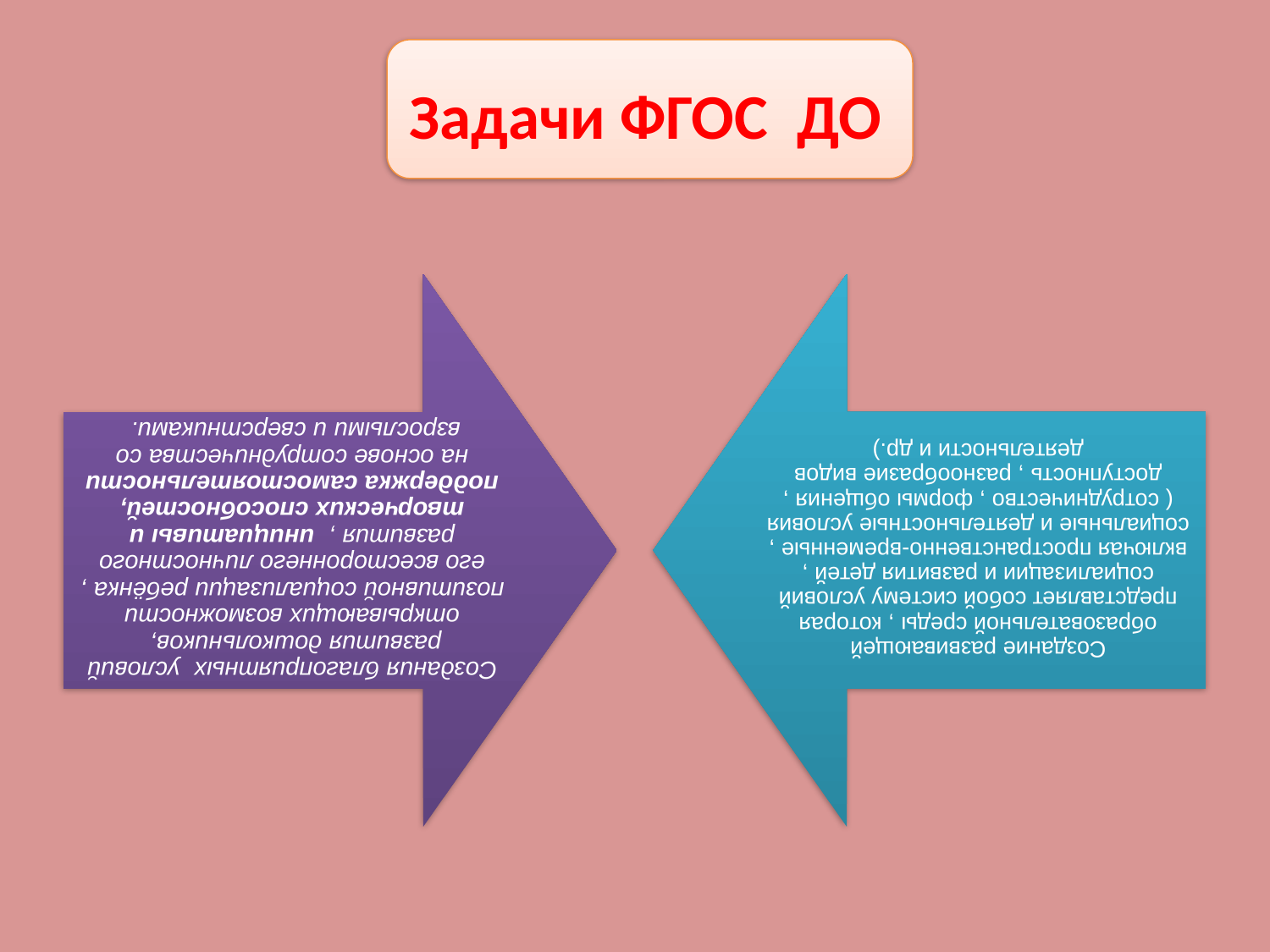

Задачи ФГОС  ДО
Создания благоприятных  условий развития дошкольников,  открывающих возможности позитивной социализации ребёнка , его всестороннего личностного развития ,  инициативы и творческих способностей, поддержка самостоятельности на основе сотрудничества со взрослыми и сверстниками.
Создание развивающей образовательной среды , которая представляет собой систему условий социализации и развития детей , включая пространственно-временные , социальные и деятельностные условия ( сотрудничество , формы общения , доступность , разнообразие видов деятельности и др.)